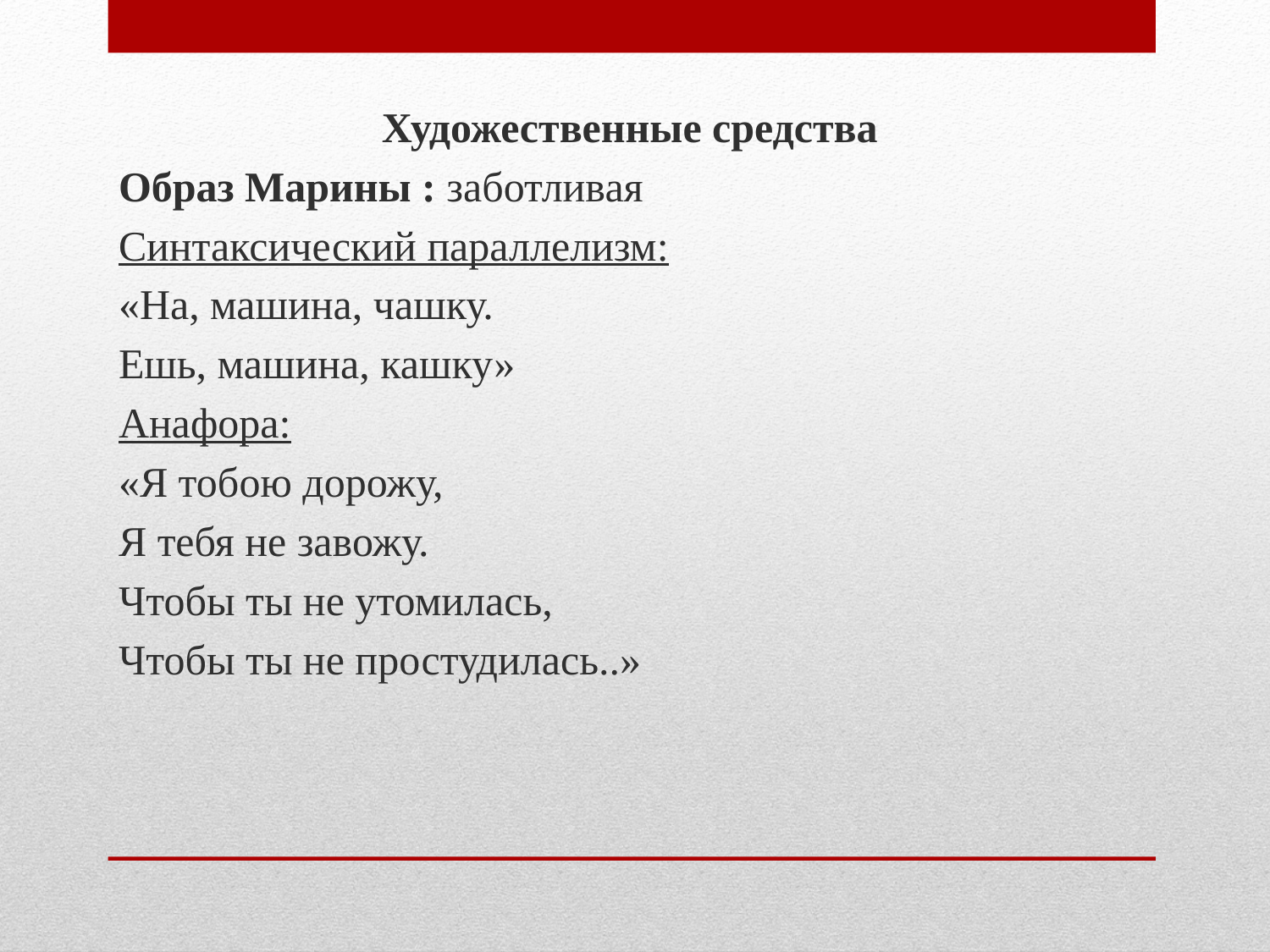

Художественные средства
Образ Марины : заботливая
Синтаксический параллелизм:
«На, машина, чашку.
Ешь, машина, кашку»
Анафора:
«Я тобою дорожу,
Я тебя не завожу.
Чтобы ты не утомилась,
Чтобы ты не простудилась..»